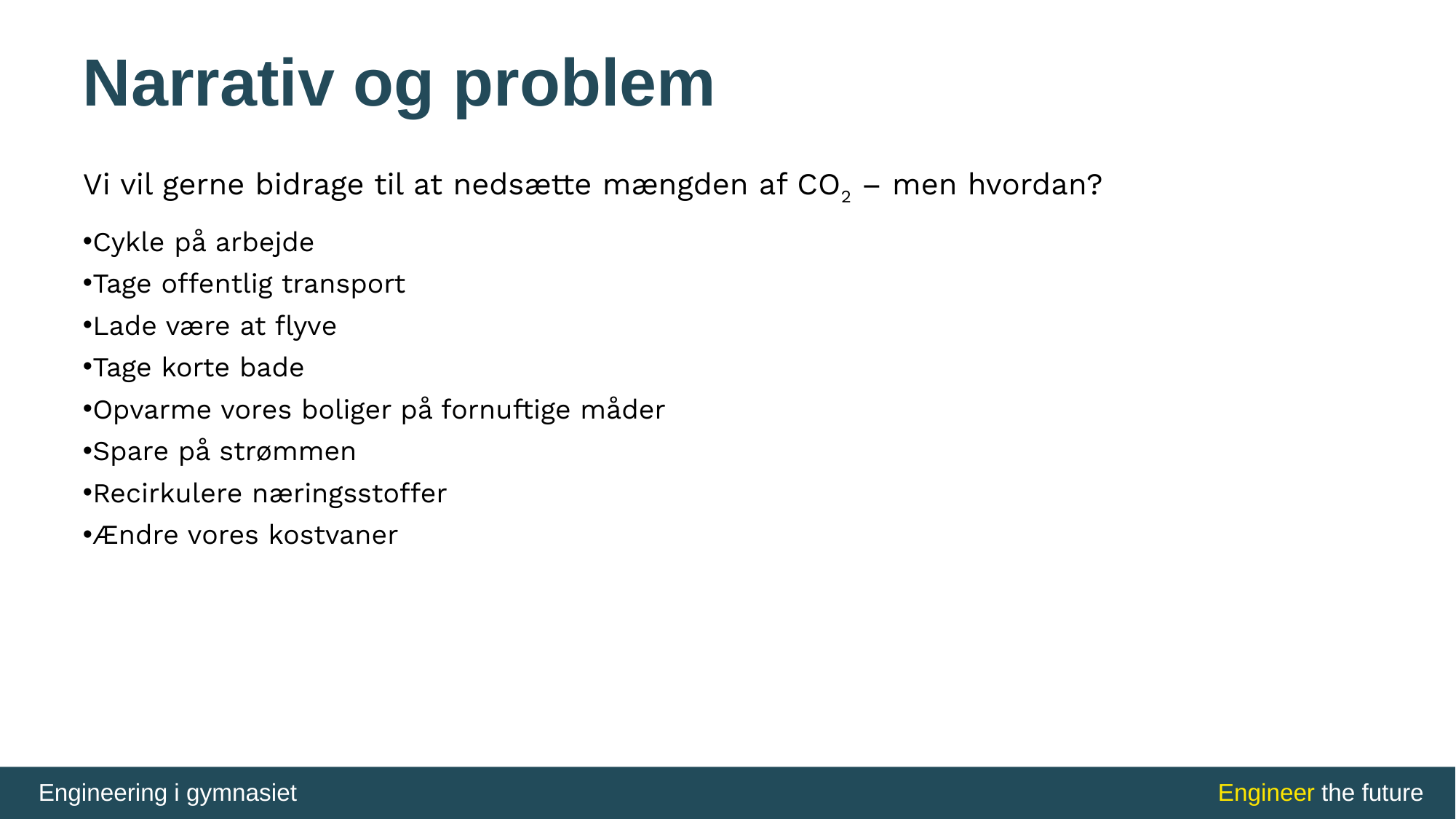

# Narrativ og problem
Vi vil gerne bidrage til at nedsætte mængden af CO2 – men hvordan?
Cykle på arbejde
Tage offentlig transport
Lade være at flyve
Tage korte bade
Opvarme vores boliger på fornuftige måder
Spare på strømmen
Recirkulere næringsstoffer
Ændre vores kostvaner